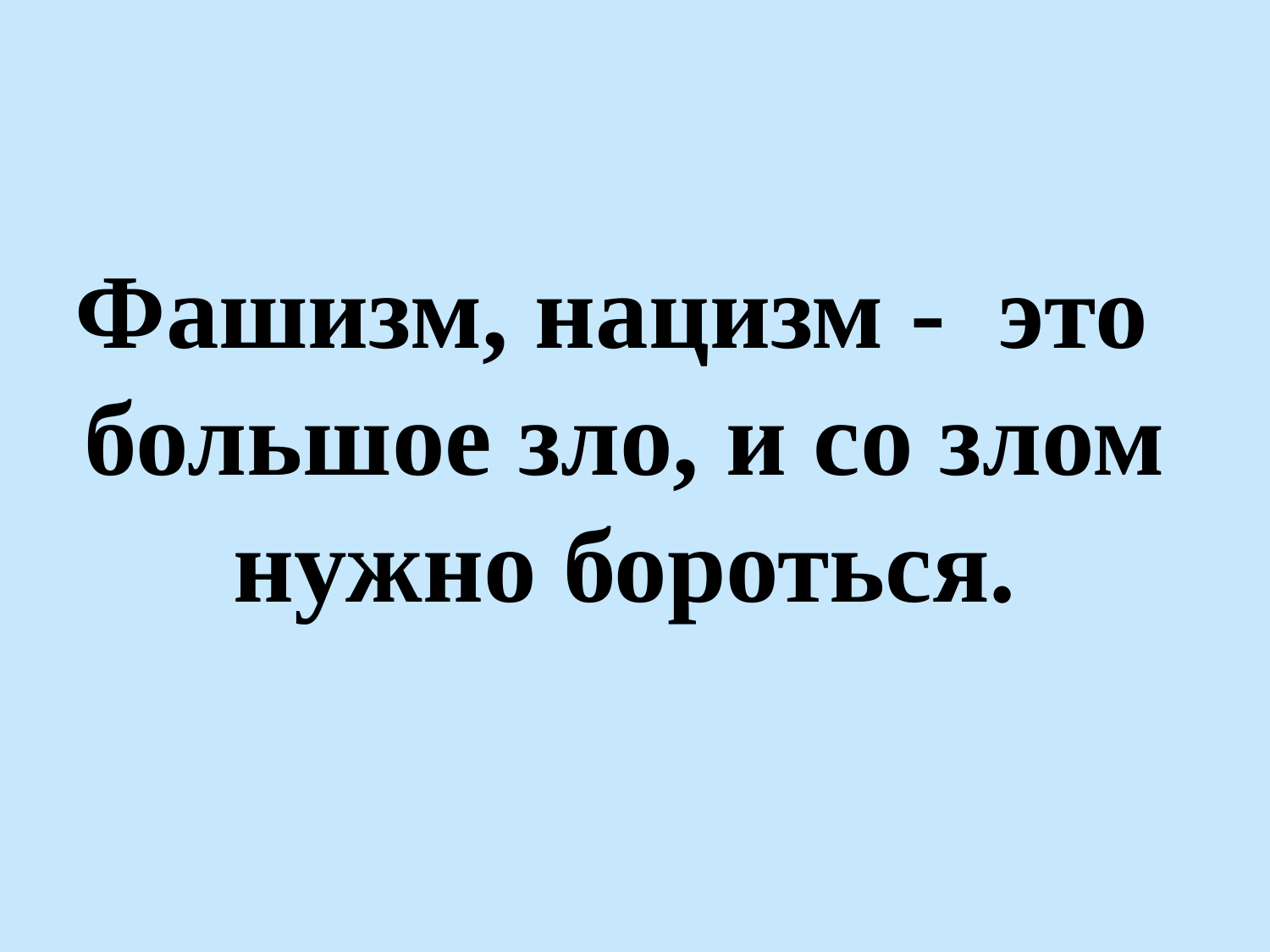

Фашизм, нацизм -  это
большое зло, и со злом нужно бороться.